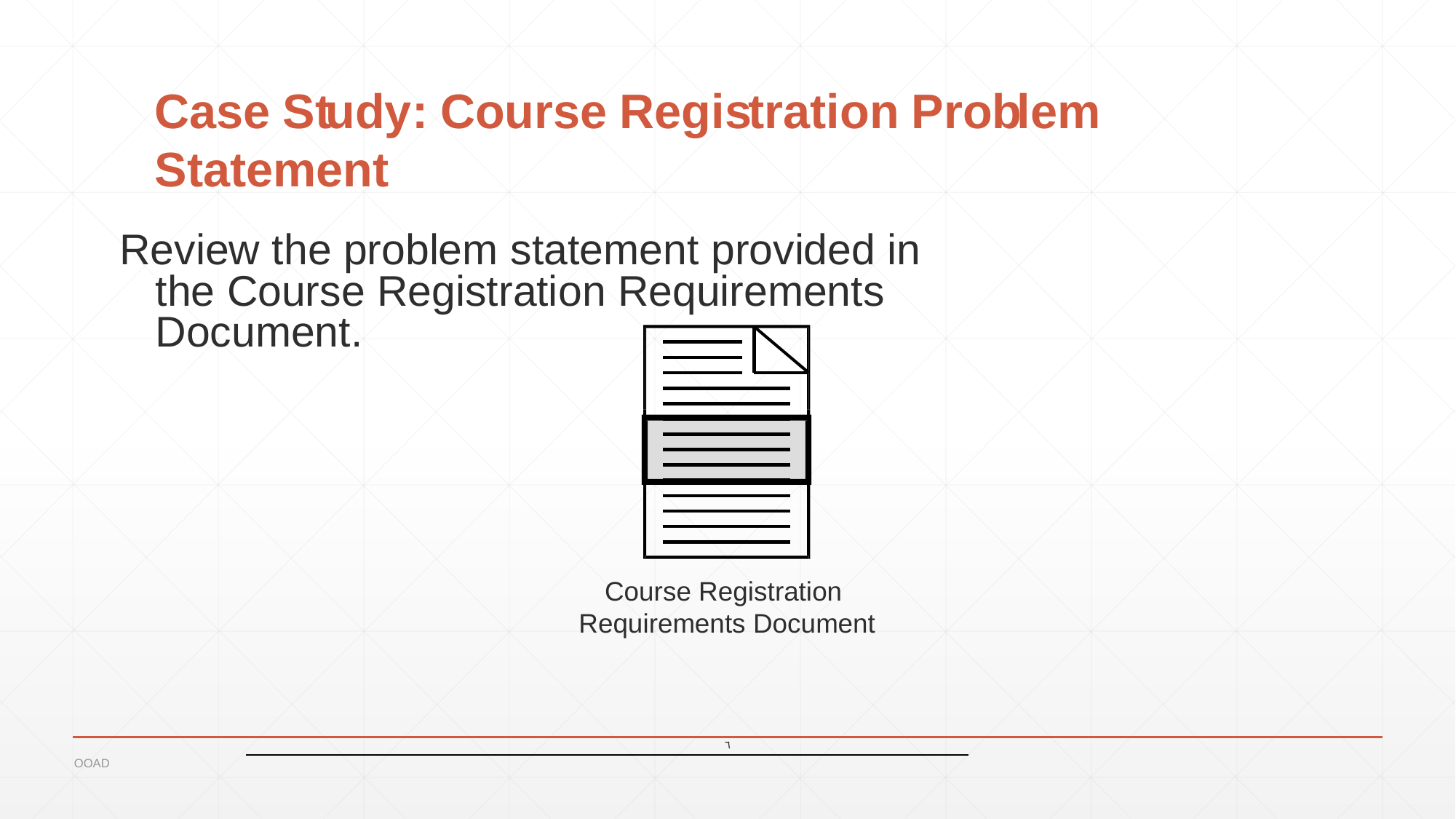

# Case Study: Course Registration Problem Statement
Review the problem statement provided in the Course Registration Requirements Document.

Course Registration Requirements Document
٦
OOAD